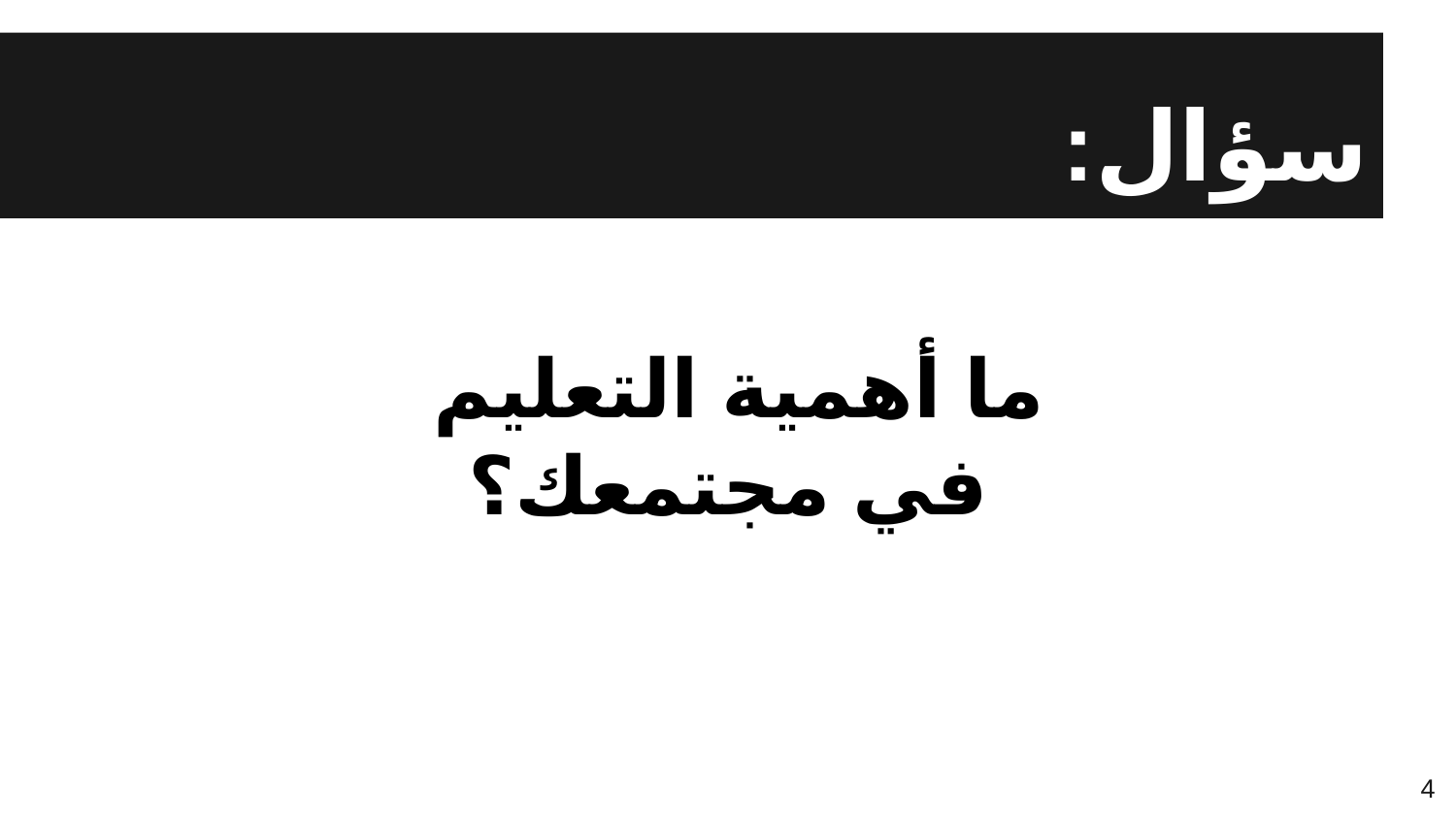

# سؤال:
ما أهمية التعليم
في مجتمعك؟
4